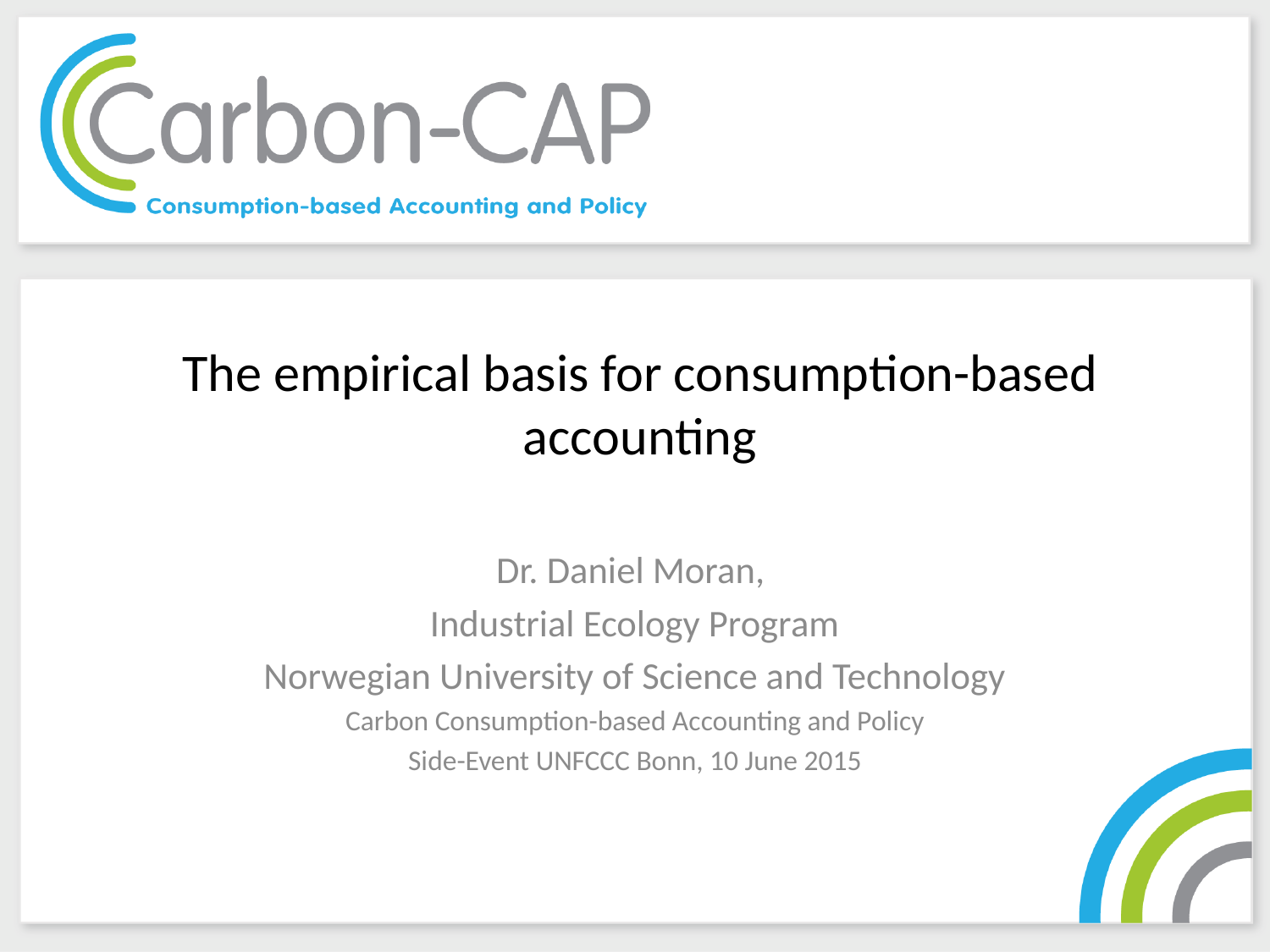

# The empirical basis for consumption-based accounting
Dr. Daniel Moran,
Industrial Ecology Program
Norwegian University of Science and Technology
Carbon Consumption-based Accounting and Policy
Side-Event UNFCCC Bonn, 10 June 2015